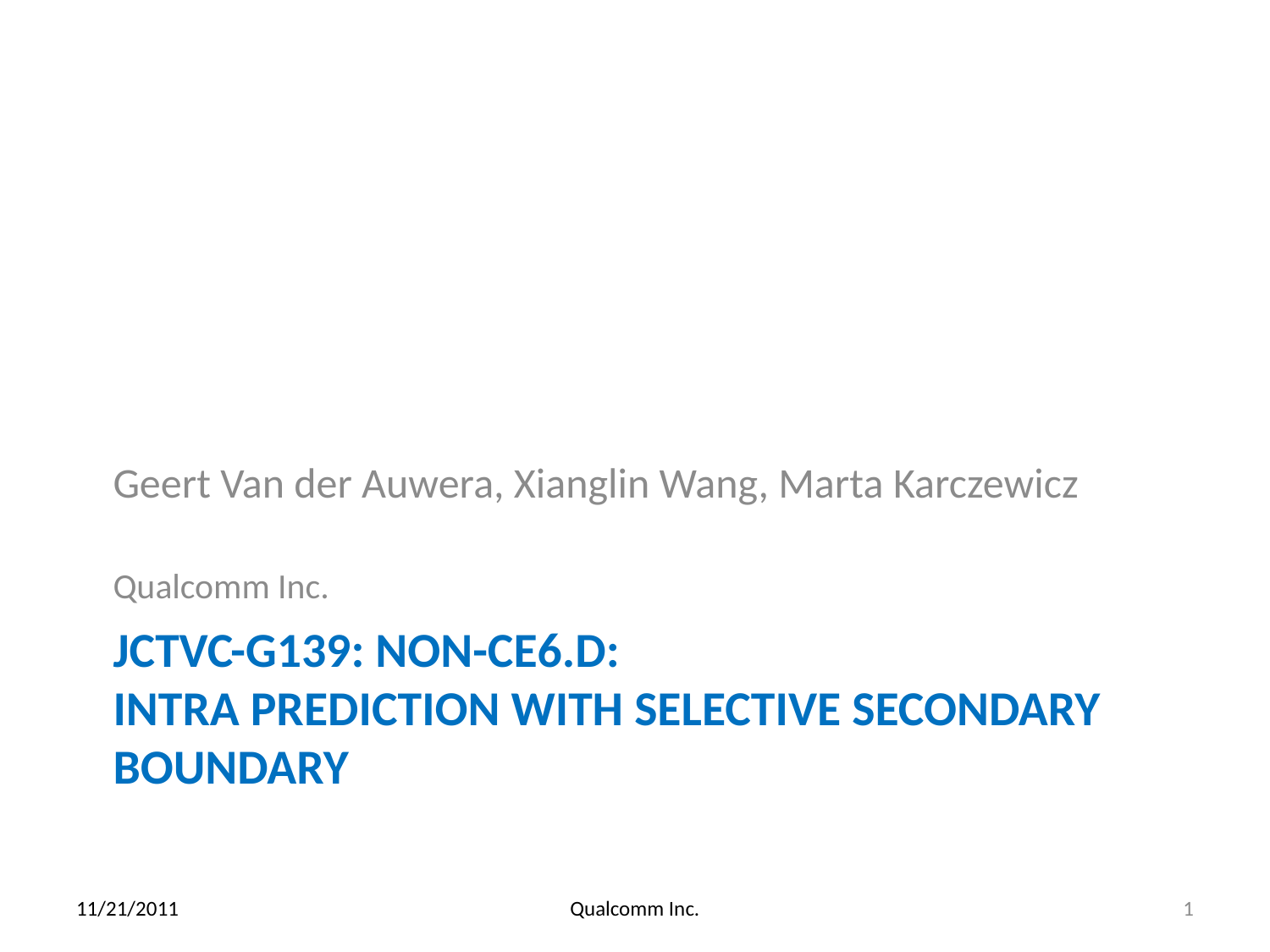

Geert Van der Auwera, Xianglin Wang, Marta Karczewicz

Qualcomm Inc.
# JCTVC-G139: Non-CE6.d: Intra Prediction With Selective Secondary Boundary
11/21/2011
Qualcomm Inc.
1